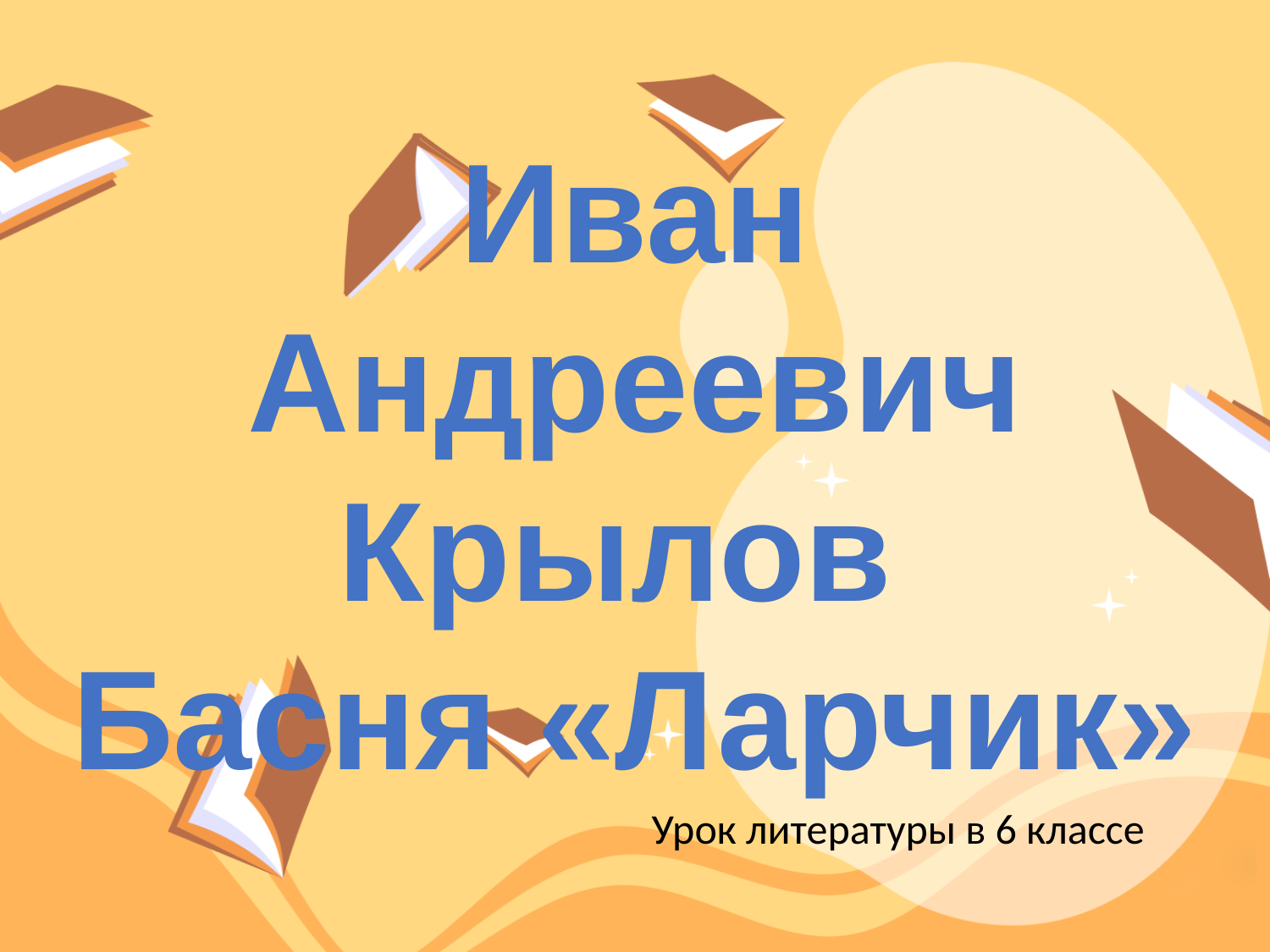

Иван Андреевич Крылов
Басня «Ларчик»
#
Урок литературы в 6 классе